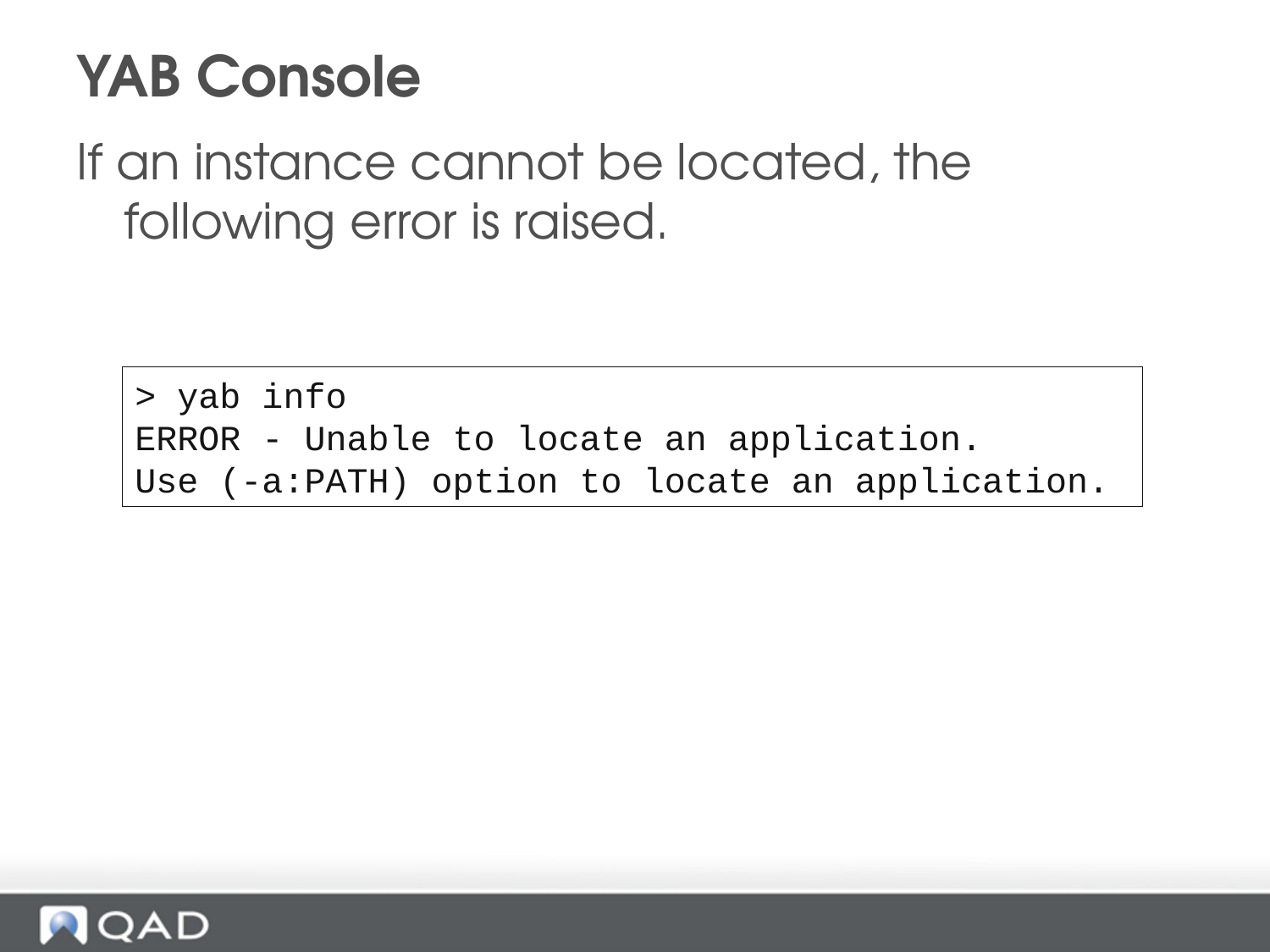

# YAB Console
If an instance cannot be located, the following error is raised.
> yab info
ERROR - Unable to locate an application.
Use (-a:PATH) option to locate an application.